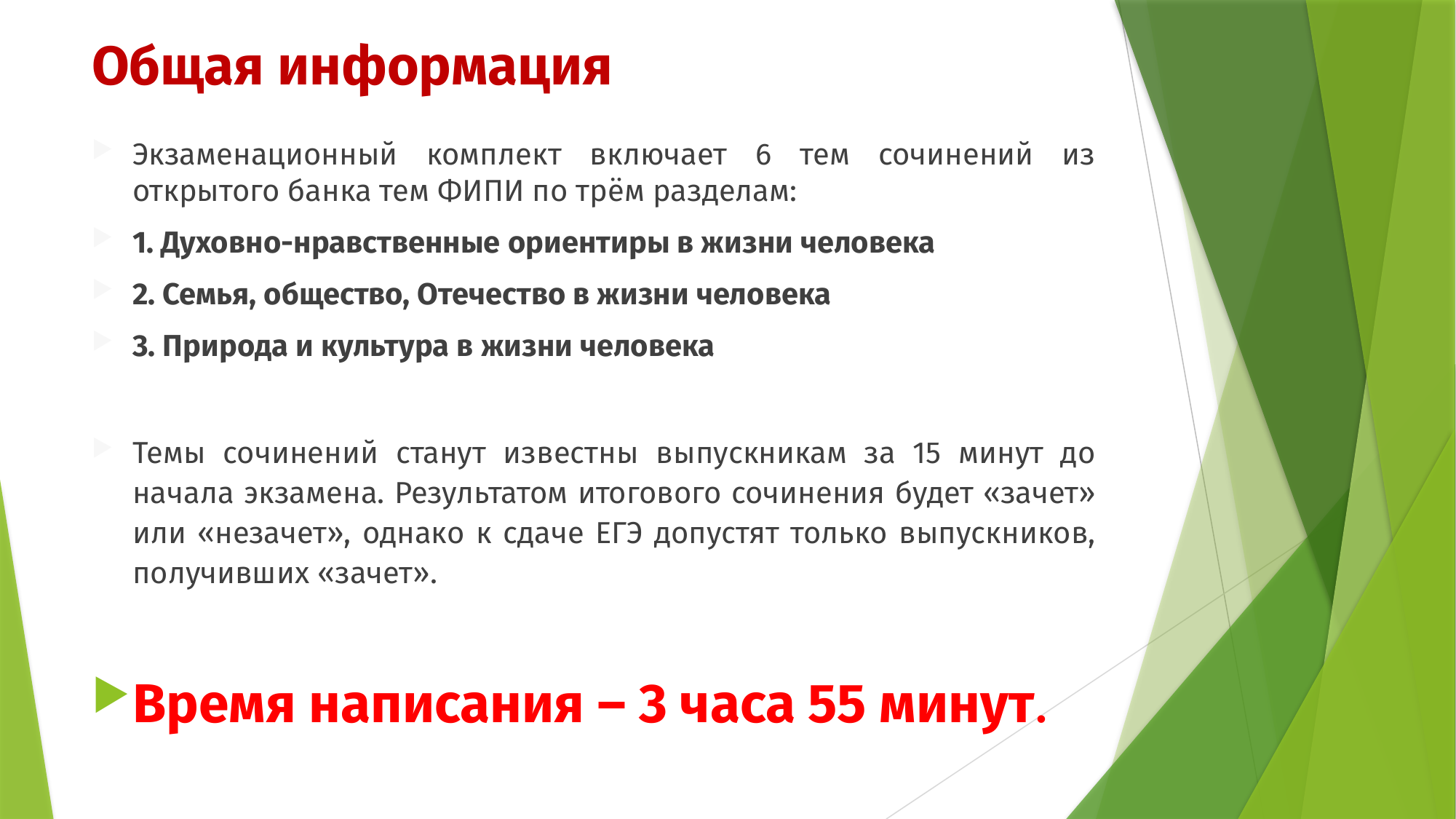

# Общая информация
Экзаменационный комплект включает 6 тем сочинений из открытого банка тем ФИПИ по трём разделам:
1. Духовно-нравственные ориентиры в жизни человека
2. Семья, общество, Отечество в жизни человека
3. Природа и культура в жизни человека

Темы сочинений станут известны выпускникам за 15 минут до начала экзамена. Результатом итогового сочинения будет «зачет» или «незачет», однако к сдаче ЕГЭ допустят только выпускников, получивших «зачет».

Время написания – 3 часа 55 минут.